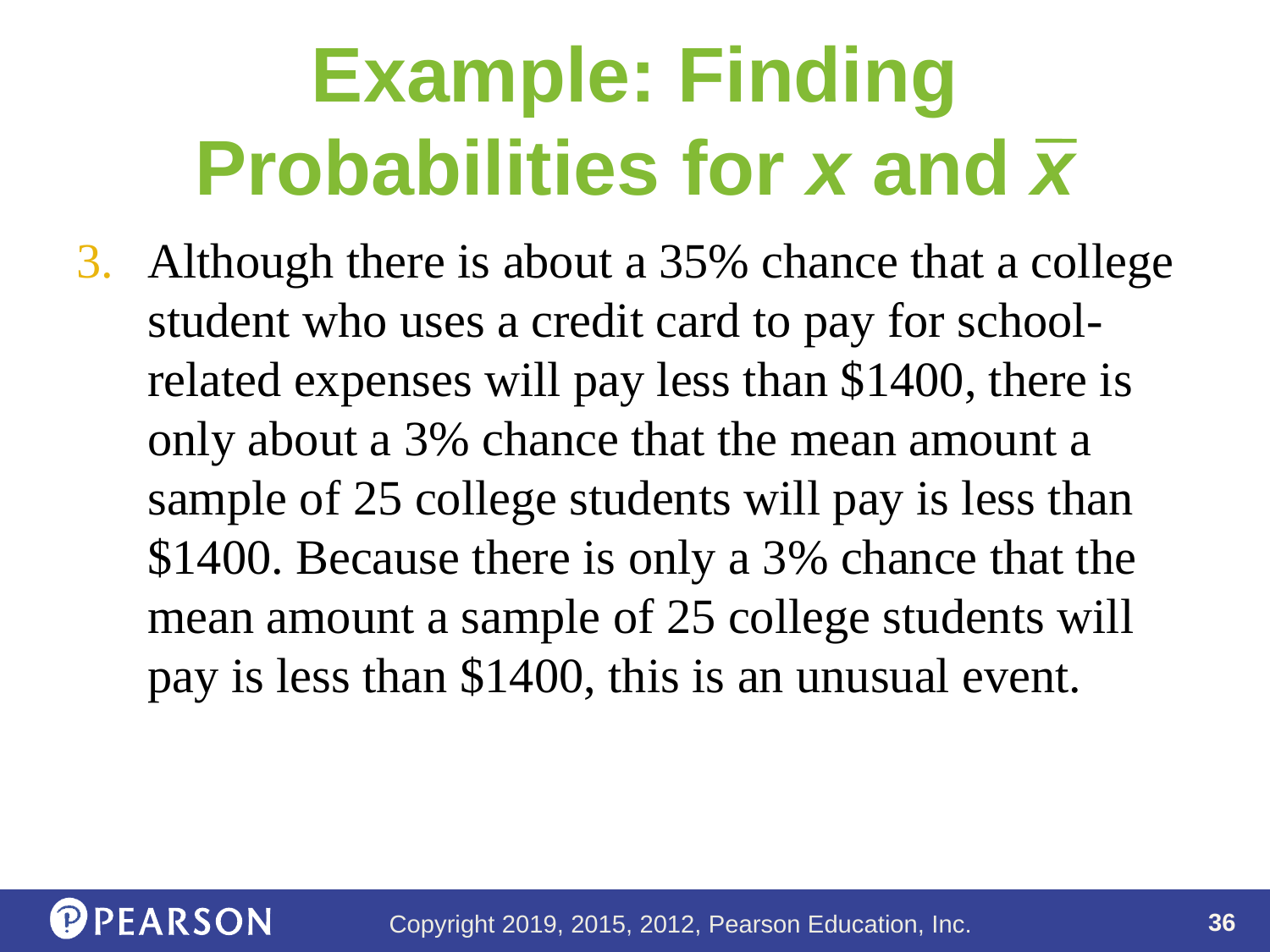

# Example: Finding Probabilities for x and x
Although there is about a 35% chance that a college student who uses a credit card to pay for school-related expenses will pay less than $1400, there is only about a 3% chance that the mean amount a sample of 25 college students will pay is less than $1400. Because there is only a 3% chance that the mean amount a sample of 25 college students will pay is less than $1400, this is an unusual event.